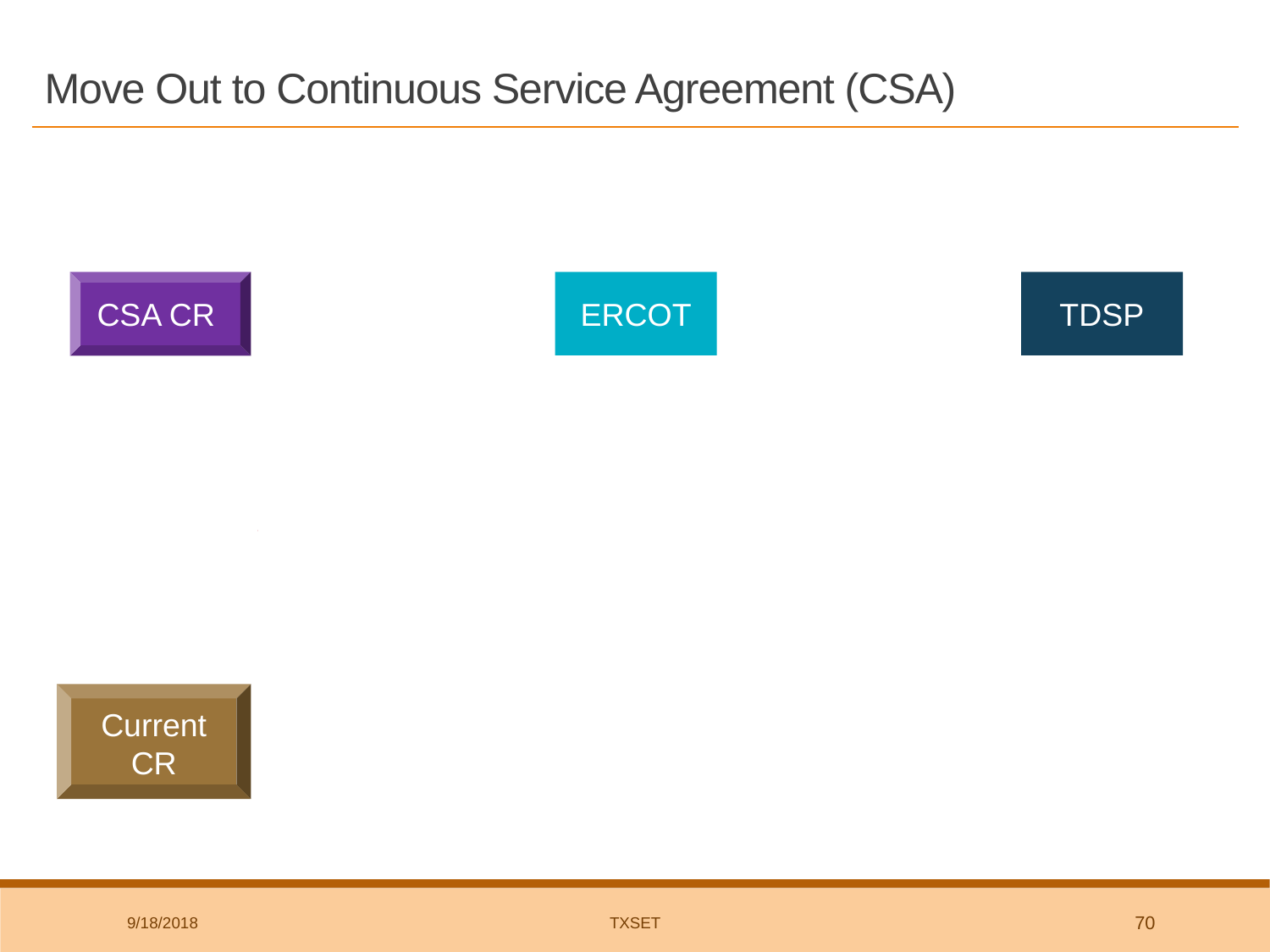

# Move Out to Continuous Service Agreement (CSA)

814_03
2
814_22
5

CSA CR
ERCOT
TDSP
814_04
3

4
814_25
7
867_03F
814_24
1
10
810_02
867_03F
6
867_04
8
867_04
9
Current CR
9/18/2018
TxSET
70